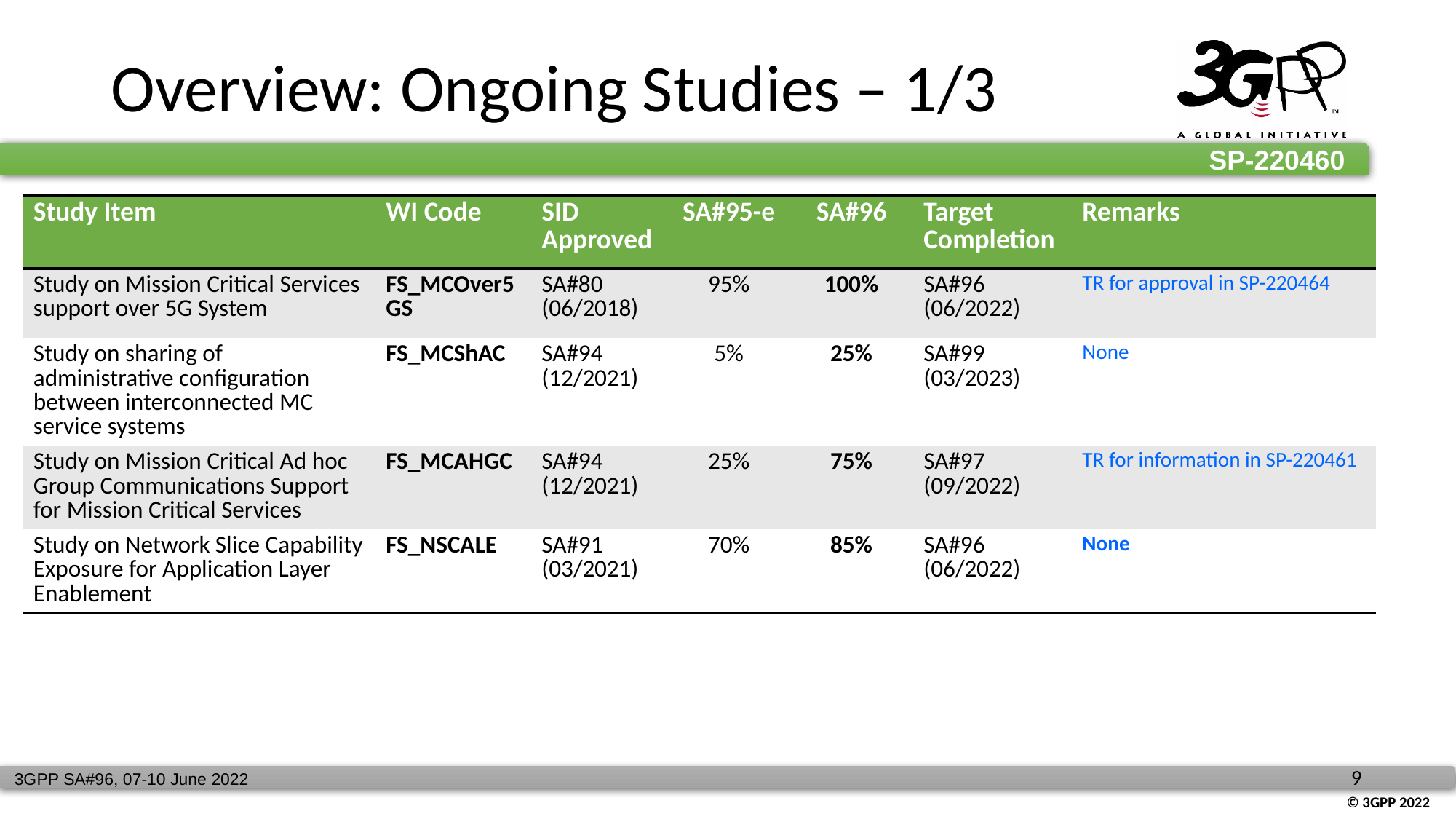

# Overview: Ongoing Studies – 1/3
| Study Item | WI Code | SID Approved | SA#95-e | SA#96 | Target Completion | Remarks |
| --- | --- | --- | --- | --- | --- | --- |
| Study on Mission Critical Services support over 5G System | FS\_MCOver5GS | SA#80 (06/2018) | 95% | 100% | SA#96 (06/2022) | TR for approval in SP-220464 |
| Study on sharing of administrative configuration between interconnected MC service systems | FS\_MCShAC | SA#94 (12/2021) | 5% | 25% | SA#99 (03/2023) | None |
| Study on Mission Critical Ad hoc Group Communications Support for Mission Critical Services | FS\_MCAHGC | SA#94 (12/2021) | 25% | 75% | SA#97 (09/2022) | TR for information in SP-220461 |
| Study on Network Slice Capability Exposure for Application Layer Enablement | FS\_NSCALE | SA#91 (03/2021) | 70% | 85% | SA#96 (06/2022) | None |